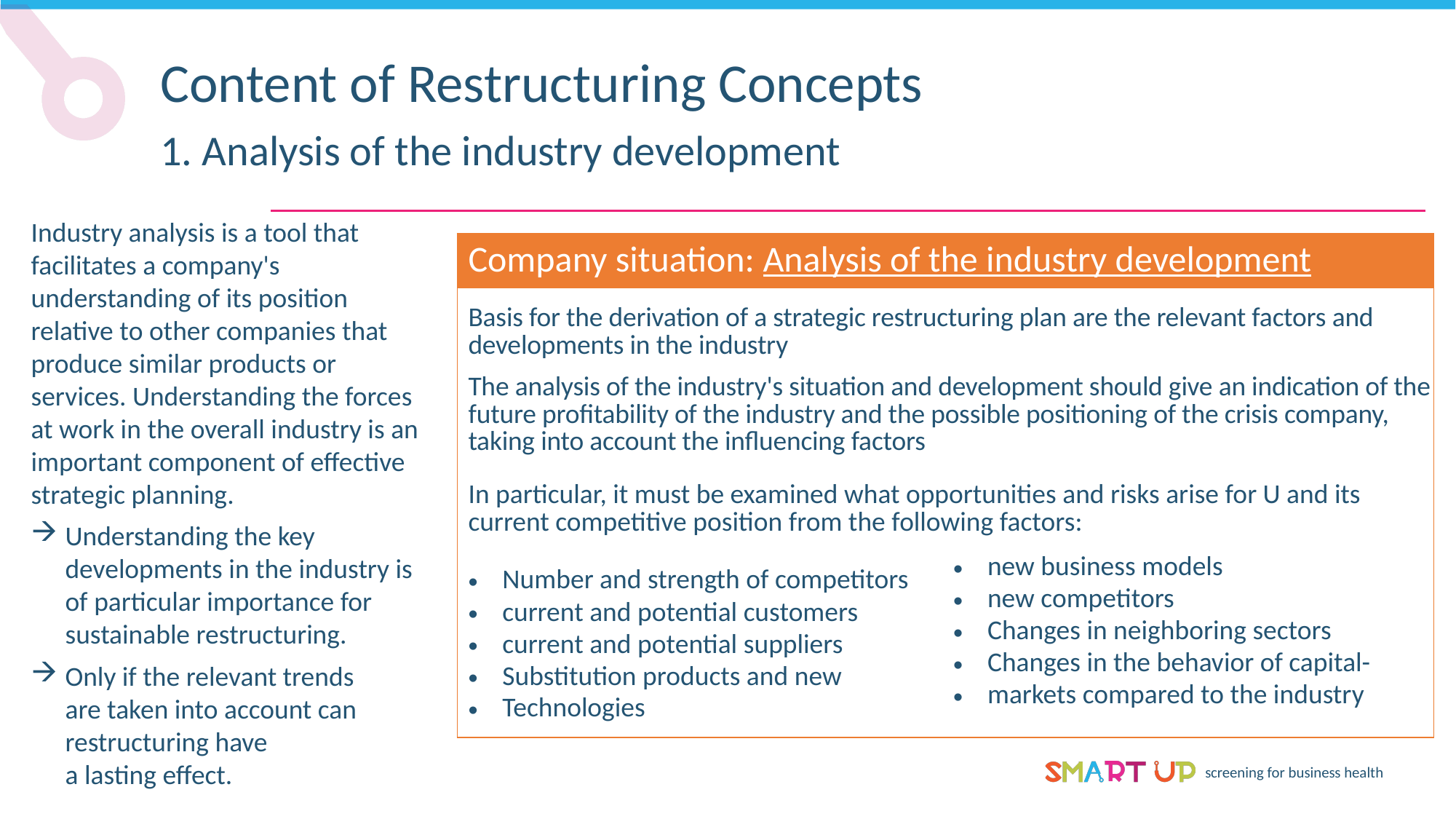

Content of Restructuring Concepts
1. Analysis of the industry development
Industry analysis is a tool that facilitates a company's understanding of its position relative to other companies that produce similar products or services. Understanding the forces at work in the overall industry is an important component of effective strategic planning.
Understanding the key developments in the industry is
of particular importance for sustainable restructuring.
Only if the relevant trends
are taken into account can restructuring have
a lasting effect.
| Company situation: Analysis of the industry development |  |
| --- | --- |
| Basis for the derivation of a strategic restructuring plan are the relevant factors and developments in the industry |  |
| The analysis of the industry's situation and development should give an indication of the future profitability of the industry and the possible positioning of the crisis company, taking into account the influencing factors |  |
| In particular, it must be examined what opportunities and risks arise for U and its current competitive position from the following factors: |  |
| Number and strength of competitors current and potential customers current and potential suppliers Substitution products and new Technologies | new business models new competitors Changes in neighboring sectors Changes in the behavior of capital- markets compared to the industry |
Liquidation